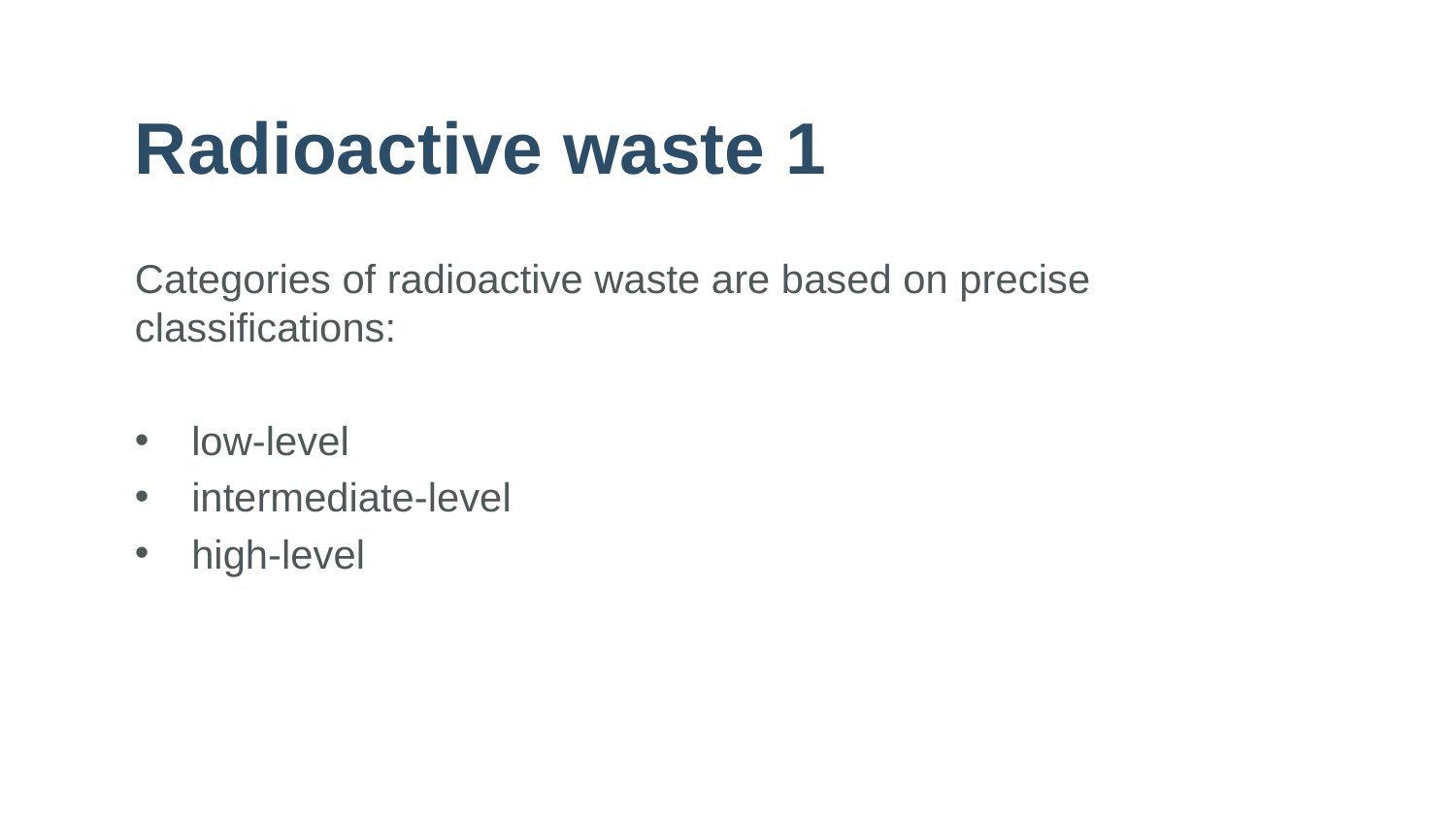

# Radioactive waste 1
Categories of radioactive waste are based on precise classifications:

low-level
intermediate-level
high-level